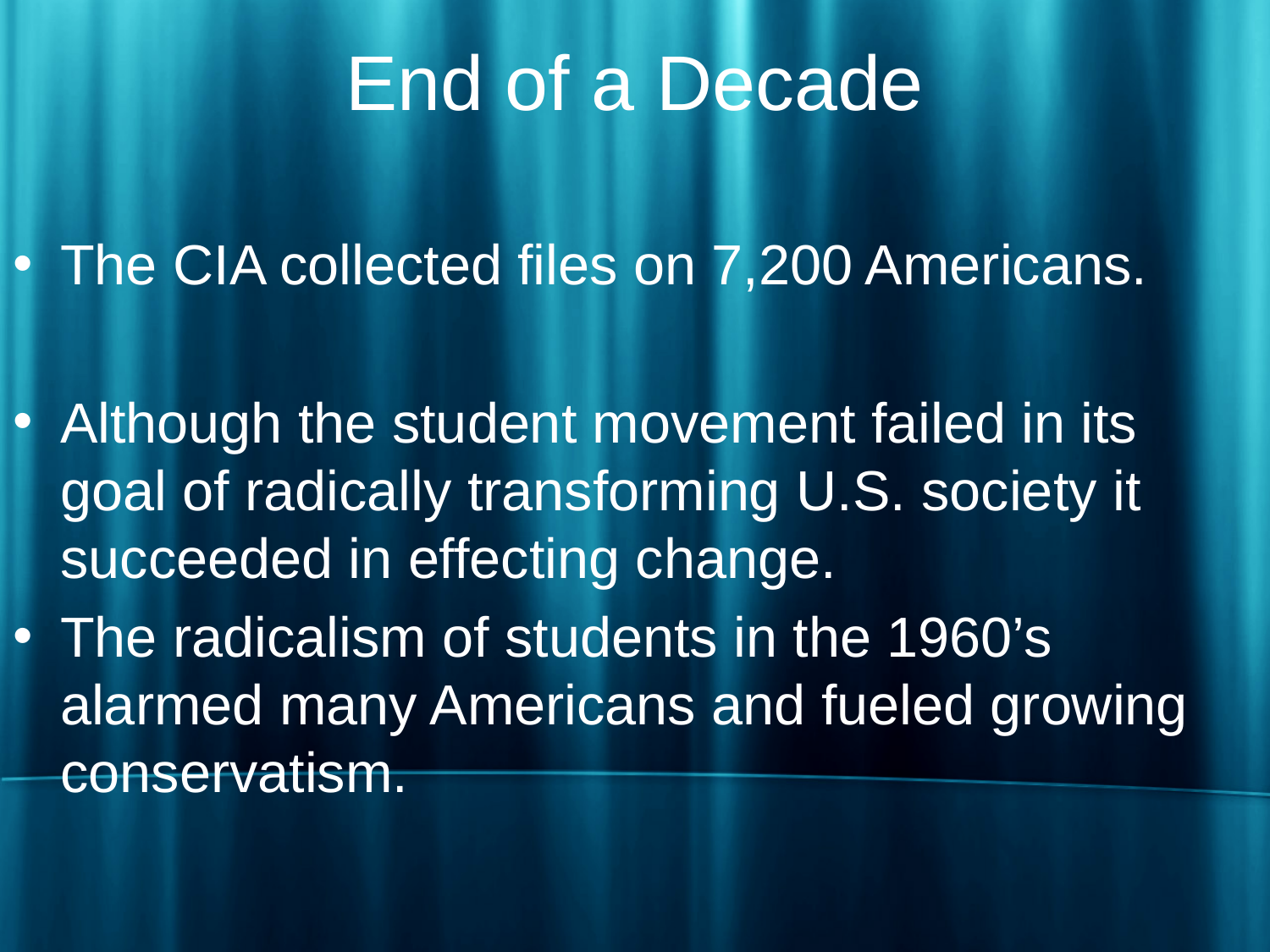

# End of a Decade
The CIA collected files on 7,200 Americans.

Although the student movement failed in its goal of radically transforming U.S. society it succeeded in effecting change.
The radicalism of students in the 1960’s alarmed many Americans and fueled growing conservatism.